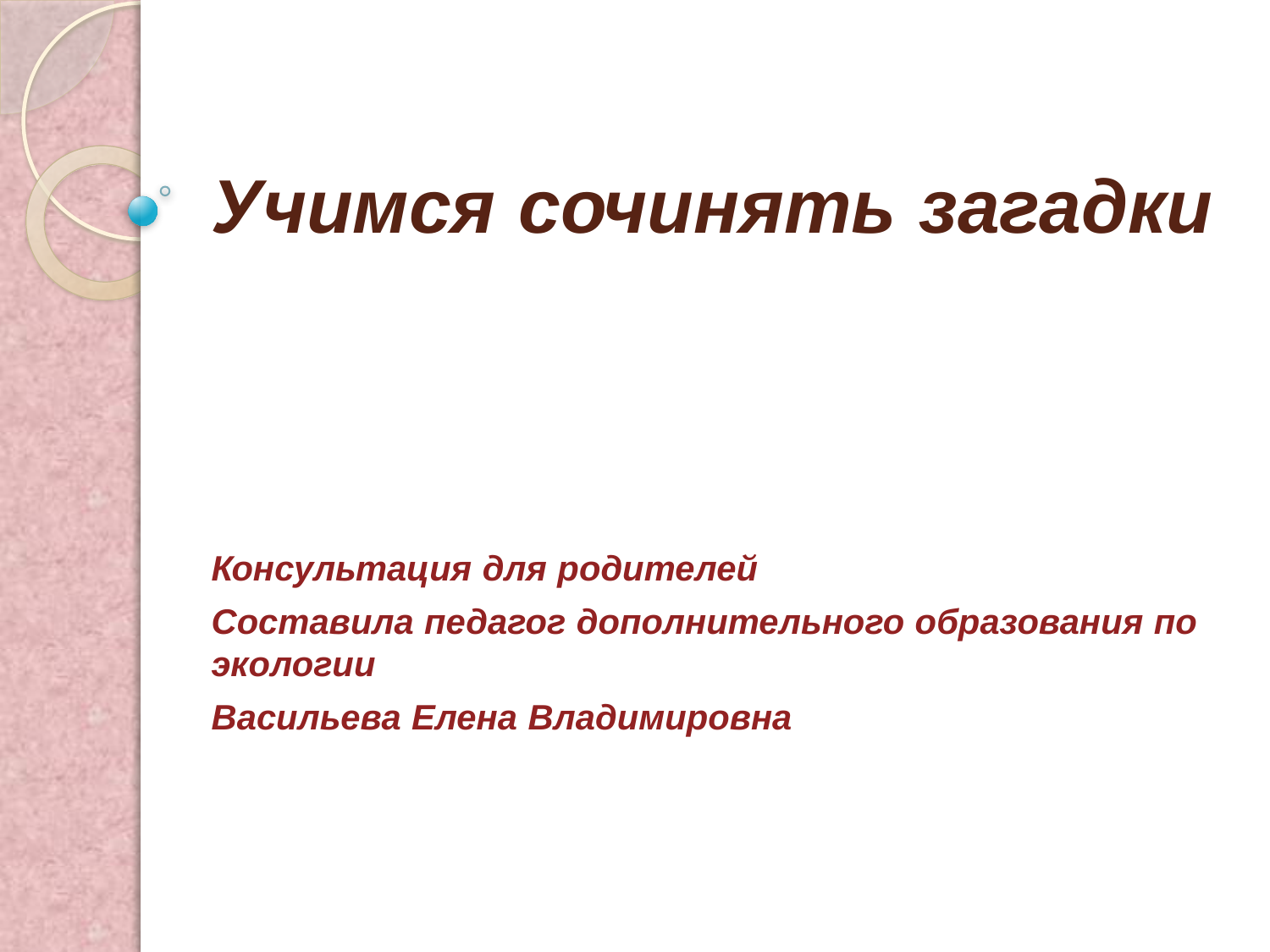

# Учимся сочинять загадки
Консультация для родителей
Составила педагог дополнительного образования по экологии
Васильева Елена Владимировна